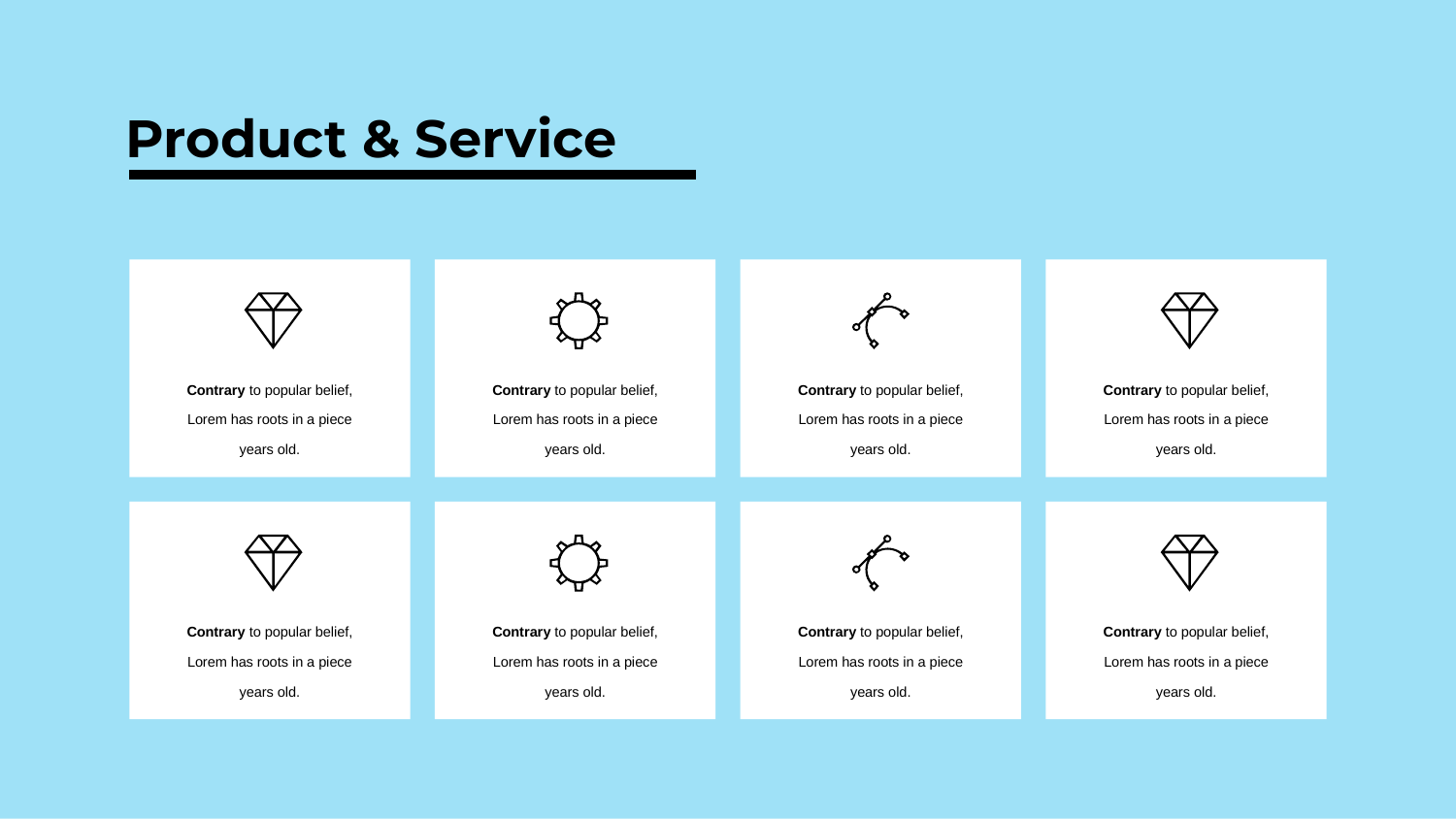

Product & Service

Contrary to popular belief, Lorem has roots in a piece years old.

Contrary to popular belief, Lorem has roots in a piece years old.

Contrary to popular belief, Lorem has roots in a piece years old.

Contrary to popular belief, Lorem has roots in a piece years old.

Contrary to popular belief, Lorem has roots in a piece years old.

Contrary to popular belief, Lorem has roots in a piece years old.

Contrary to popular belief, Lorem has roots in a piece years old.

Contrary to popular belief, Lorem has roots in a piece years old.